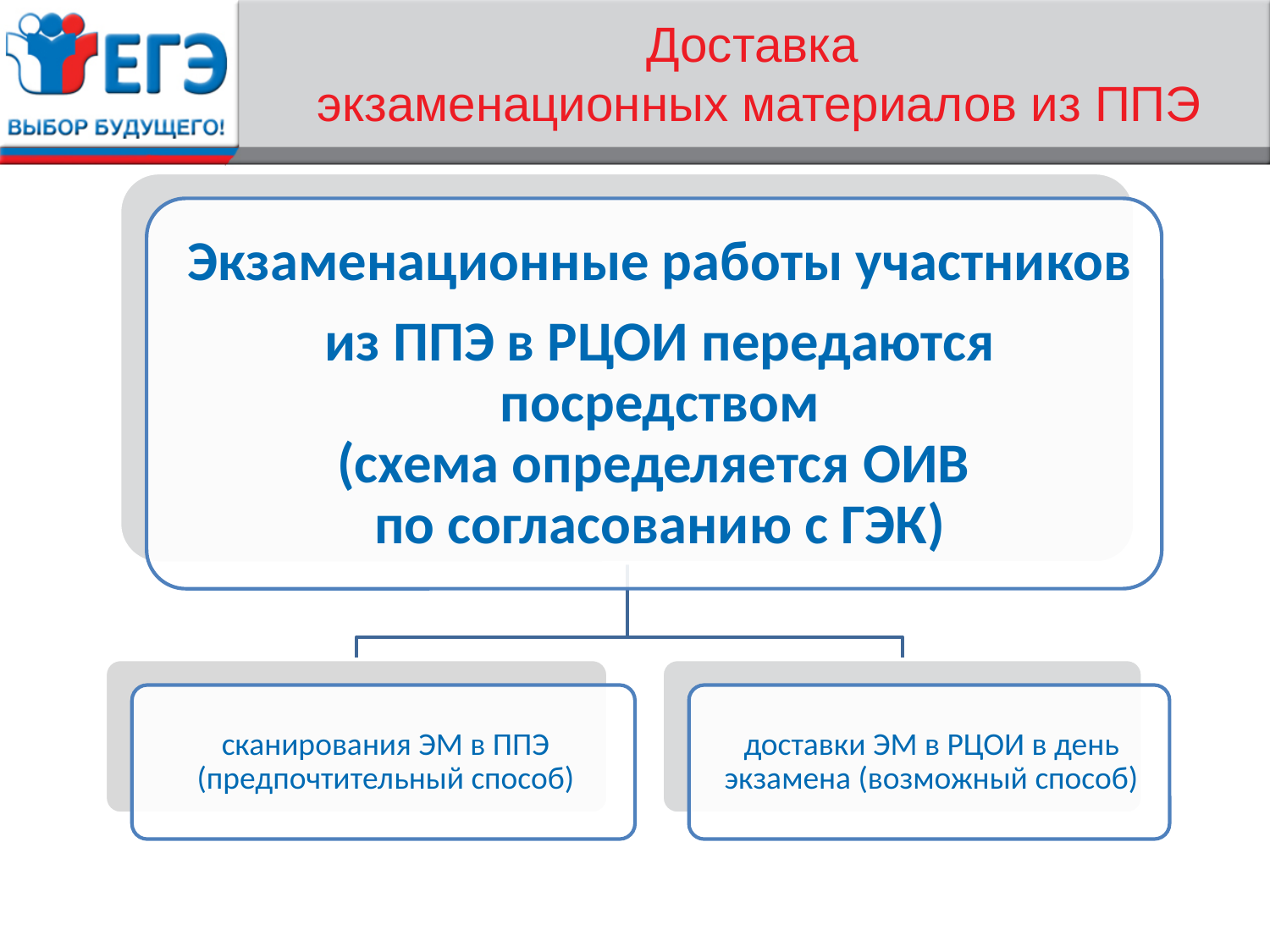

# Доставка экзаменационных материалов из ППЭ
Экзаменационные работы участников
из ППЭ в РЦОИ передаются посредством
(схема определяется ОИВ
по согласованию с ГЭК)
сканирования ЭМ в ППЭ (предпочтительный способ)
доставки ЭМ в РЦОИ в день экзамена (возможный способ)